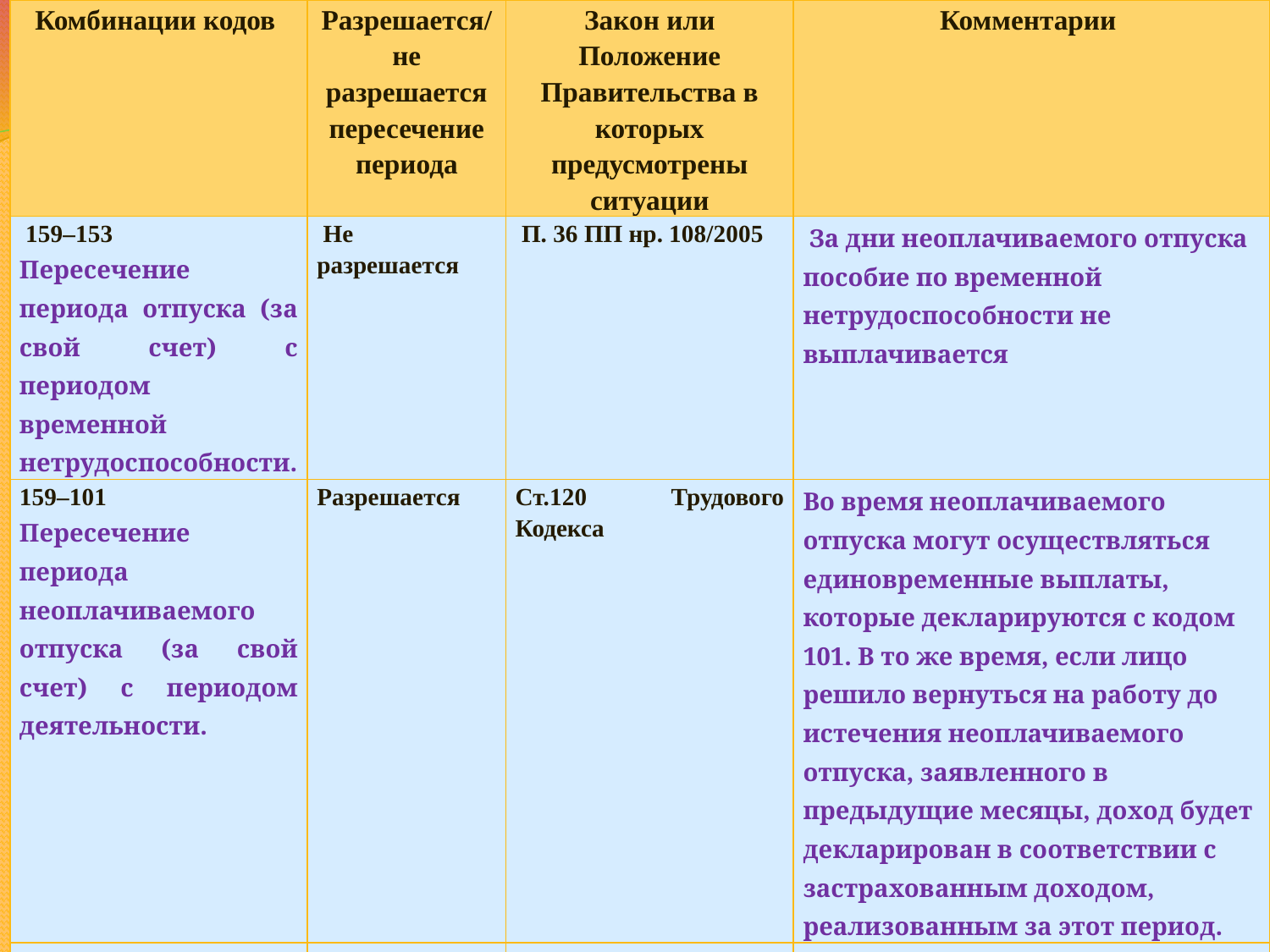

| Комбинации кодов | Разрешается/не разрешается пересечение периода | Закон или Положение Правительства в которых предусмотрены ситуации | Комментарии |
| --- | --- | --- | --- |
| 159–153 Пересечение периода отпуска (за свой счет) с периодом временной нетрудоспособности. | Не разрешается | П. 36 ПП нр. 108/2005 | За дни неоплачиваемого отпуска пособие по временной нетрудоспособности не выплачивается |
| 159–101 Пересечение периода неоплачиваемого отпуска (за свой счет) с периодом деятельности. | Разрешается | Ст.120 Трудового Кодекса | Во время неоплачиваемого отпуска могут осуществляться единовременные выплаты, которые декларируются с кодом 101. В то же время, если лицо решило вернуться на работу до истечения неоплачиваемого отпуска, заявленного в предыдущие месяцы, доход будет декларирован в соответствии с застрахованным доходом, реализованным за этот период. |
| 165–101 пересечение периода отпуска по отцовству с периодом деятельности. | Не разрешается | П. 14 ПП нр. 1245/2016 | За период отпуска по отцовству, который совпадает с периодом деятельности, выплачивается заработная плата, но не пособие. |
#